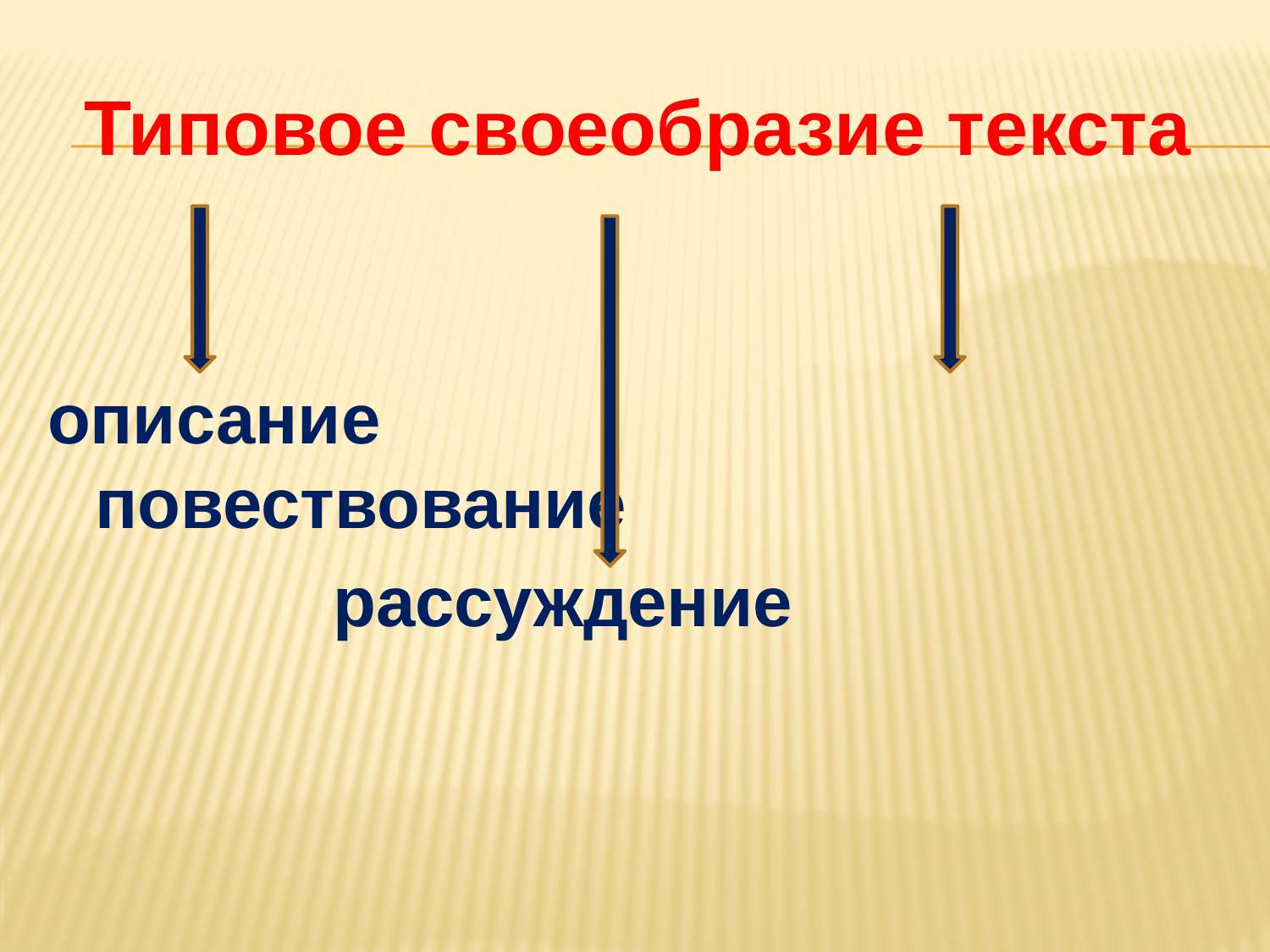

# Типовое своеобразие текста

описание	               повествование
                  рассуждение